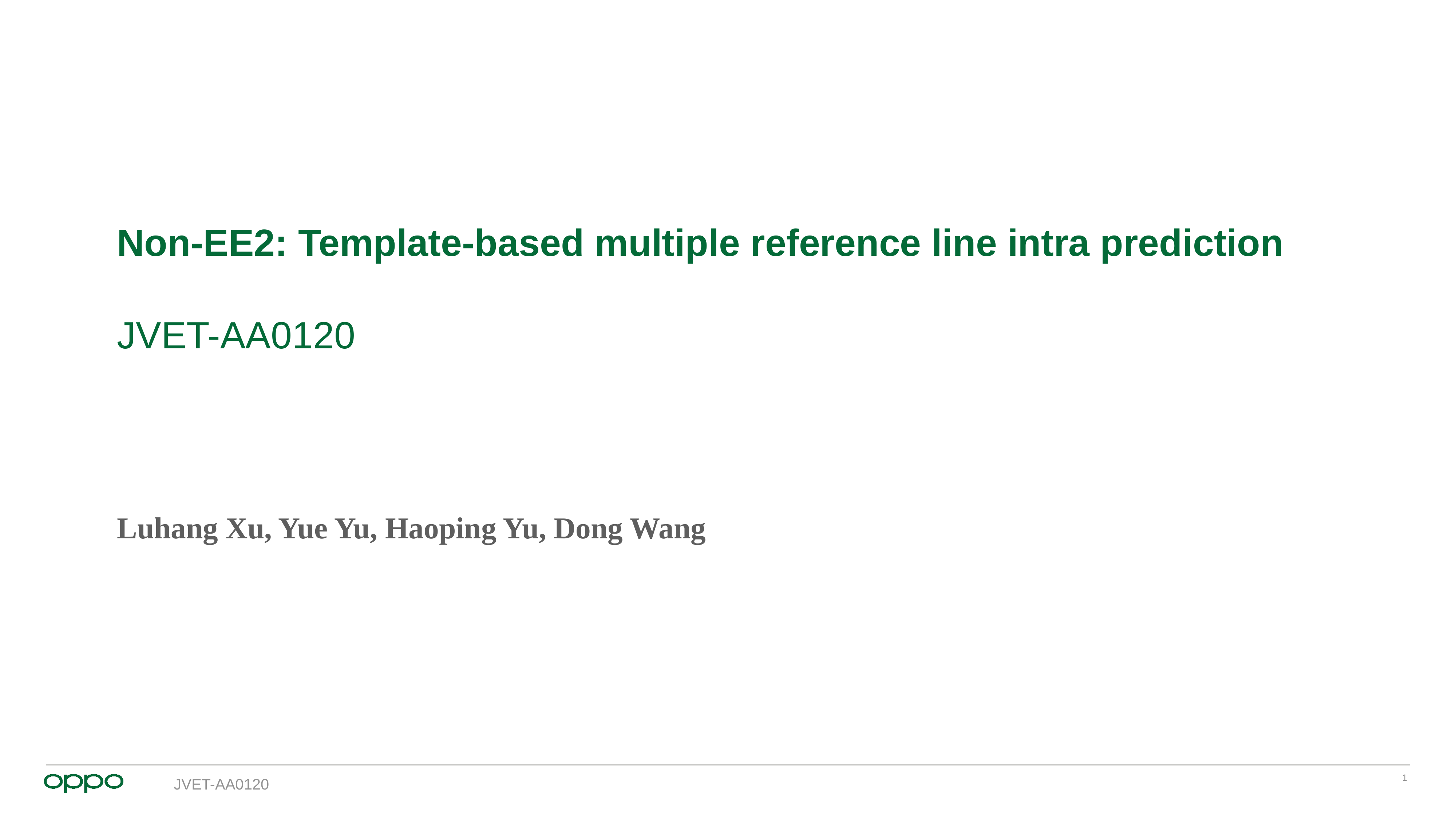

# Non-EE2: Template-based multiple reference line intra prediction JVET-AA0120
Luhang Xu, Yue Yu, Haoping Yu, Dong Wang
JVET-AA0120